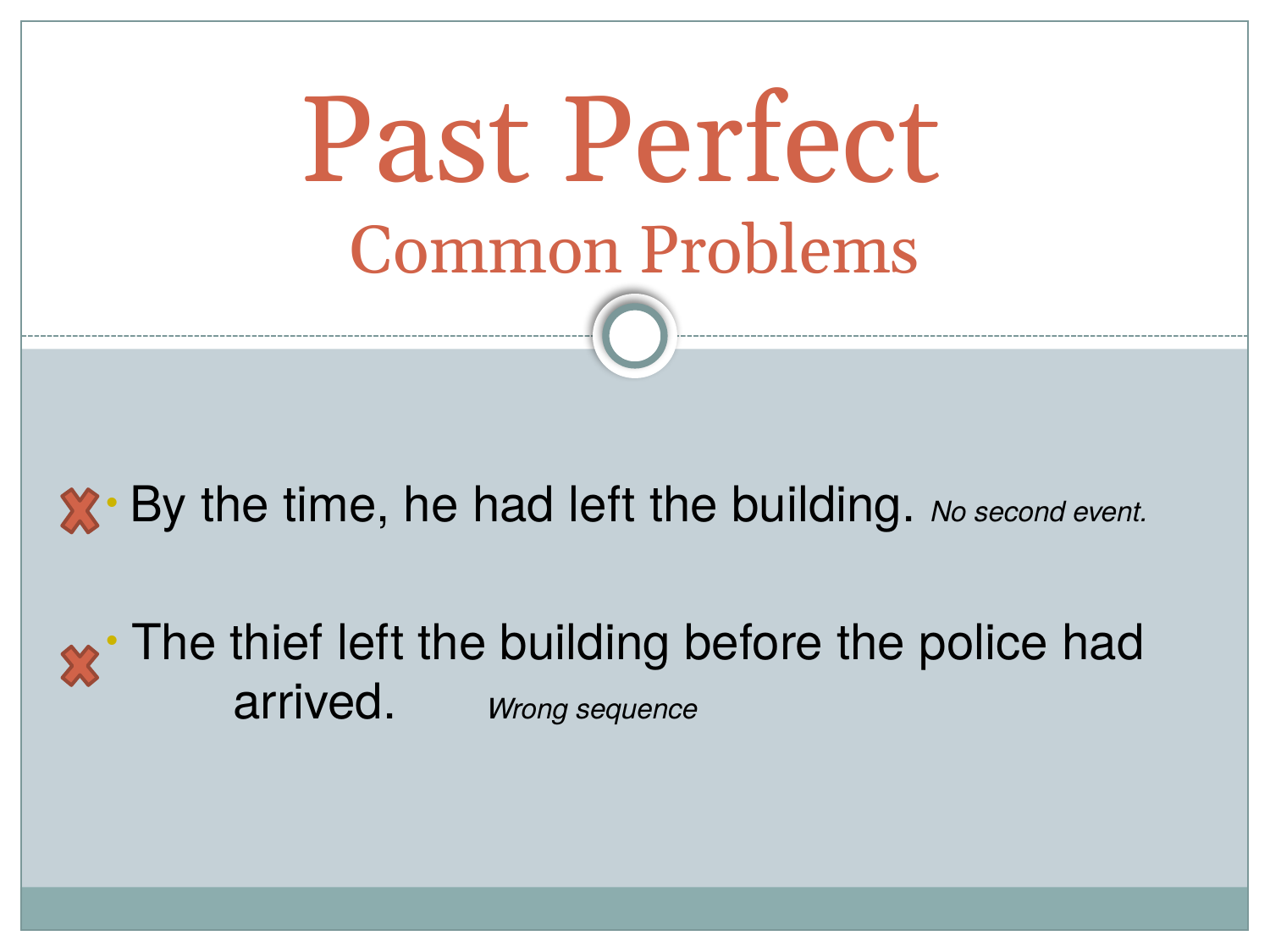

# Past Perfect Common Problems
 By the time, he had left the building. No second event.

 The thief left the building before the police had 	arrived. 	Wrong sequence